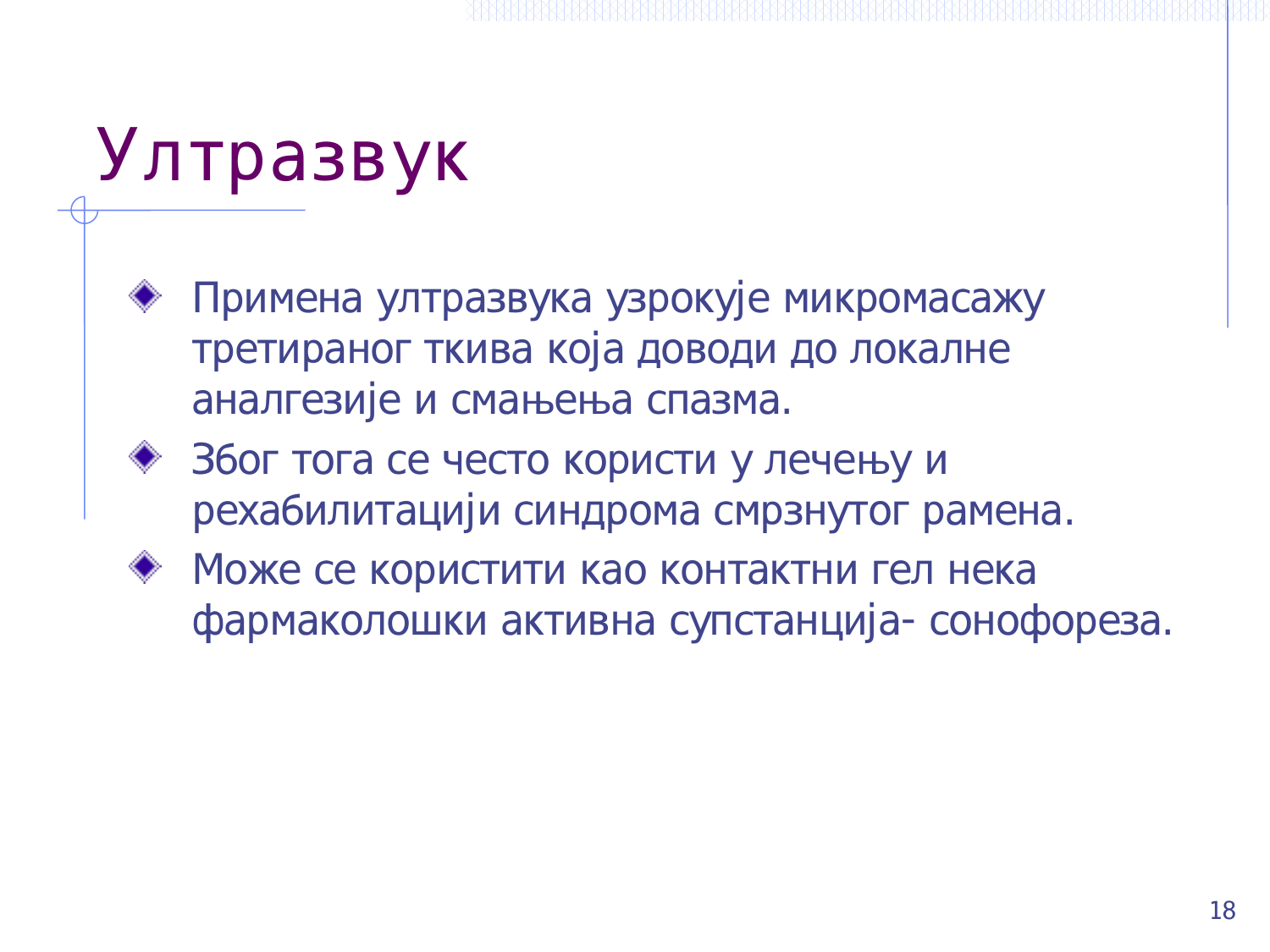

# Ултразвук
Примена ултразвука узрокује микромасажу третираног ткива која доводи до локалне аналгезије и смањења спазма.
Због тога се често користи у лечењу и рехабилитацији синдрома смрзнутог рамена.
Може се користити као контактни гел нека фармаколошки активна супстанција- сонофореза.
18